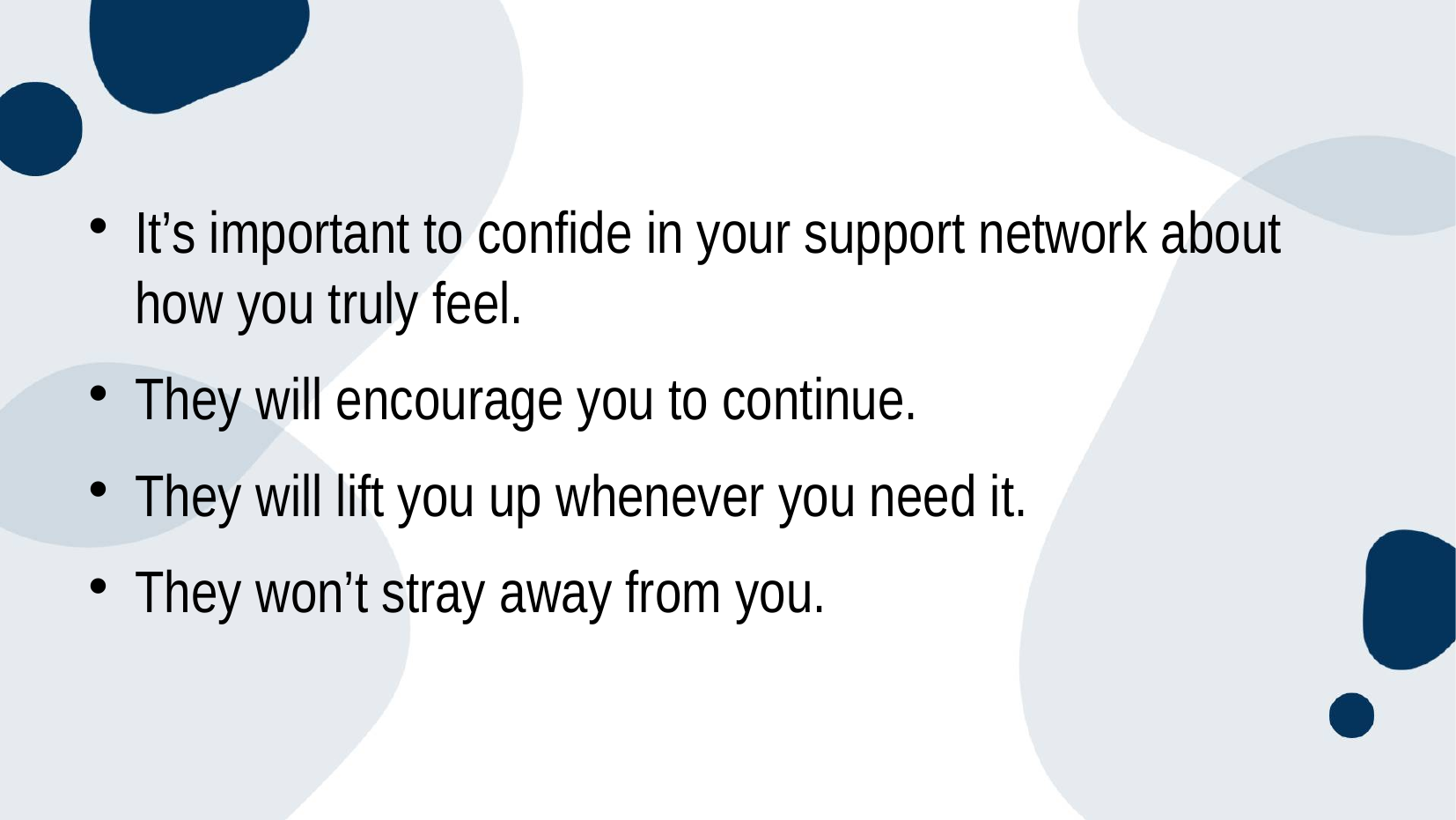

#
It’s important to confide in your support network about how you truly feel.
They will encourage you to continue.
They will lift you up whenever you need it.
They won’t stray away from you.